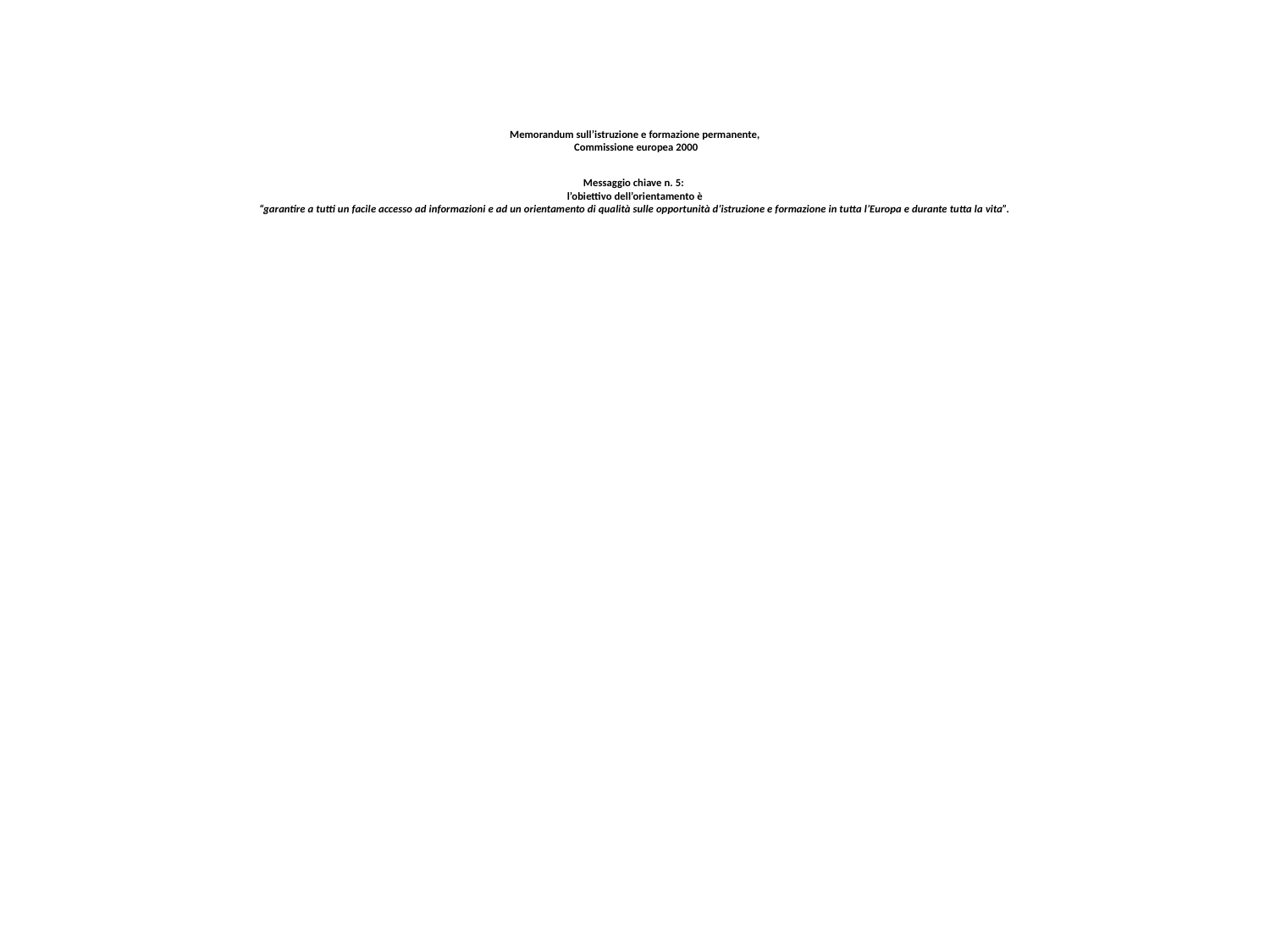

# Memorandum sull’istruzione e formazione permanente, Commissione europea 2000 Messaggio chiave n. 5: l’obiettivo dell’orientamento è “garantire a tutti un facile accesso ad informazioni e ad un orientamento di qualità sulle opportunità d’istruzione e formazione in tutta l’Europa e durante tutta la vita”.